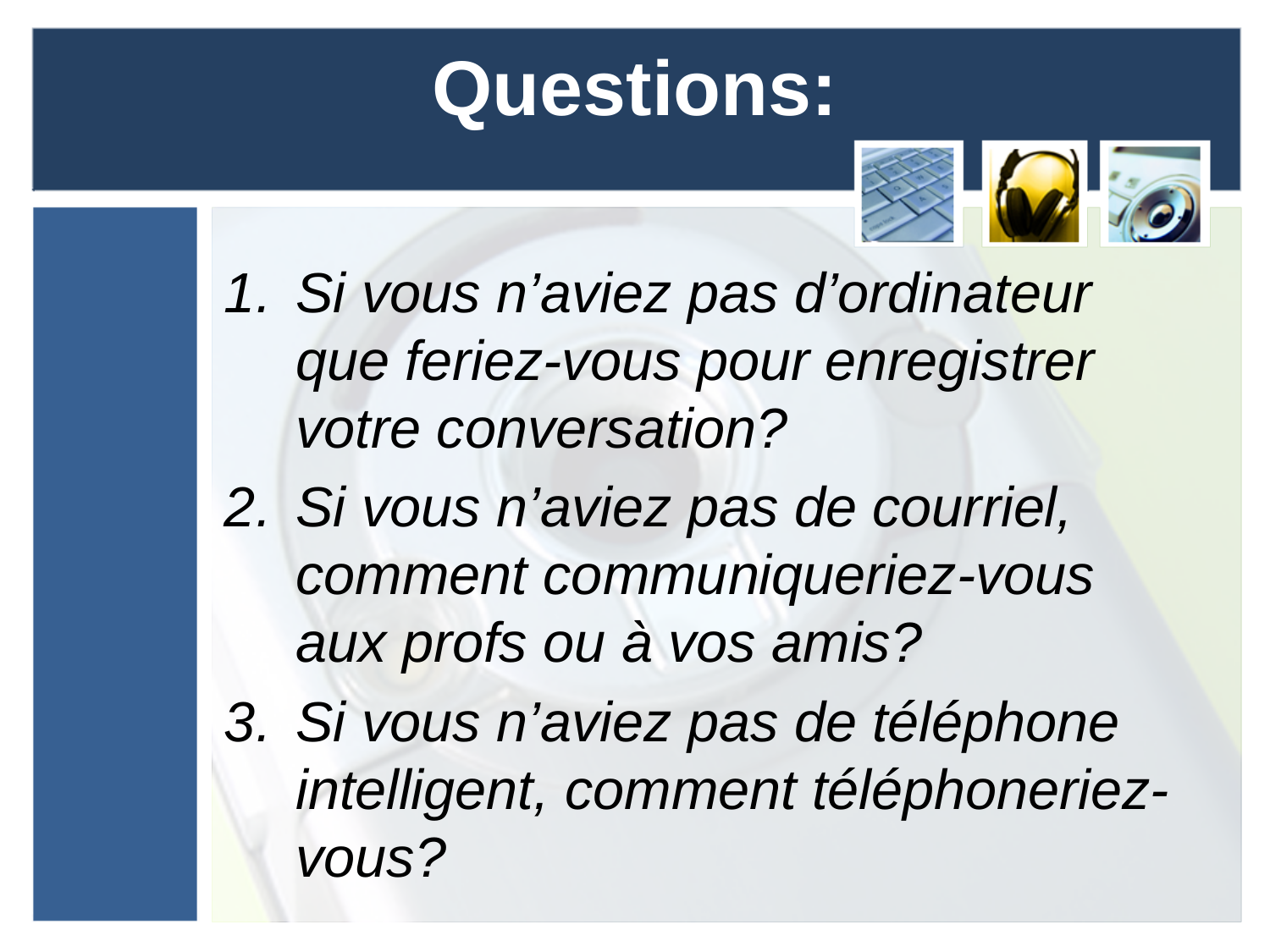

# Questions:
Si vous n’aviez pas d’ordinateur que feriez-vous pour enregistrer votre conversation?
Si vous n’aviez pas de courriel, comment communiqueriez-vous aux profs ou à vos amis?
Si vous n’aviez pas de téléphone intelligent, comment téléphoneriez-vous?